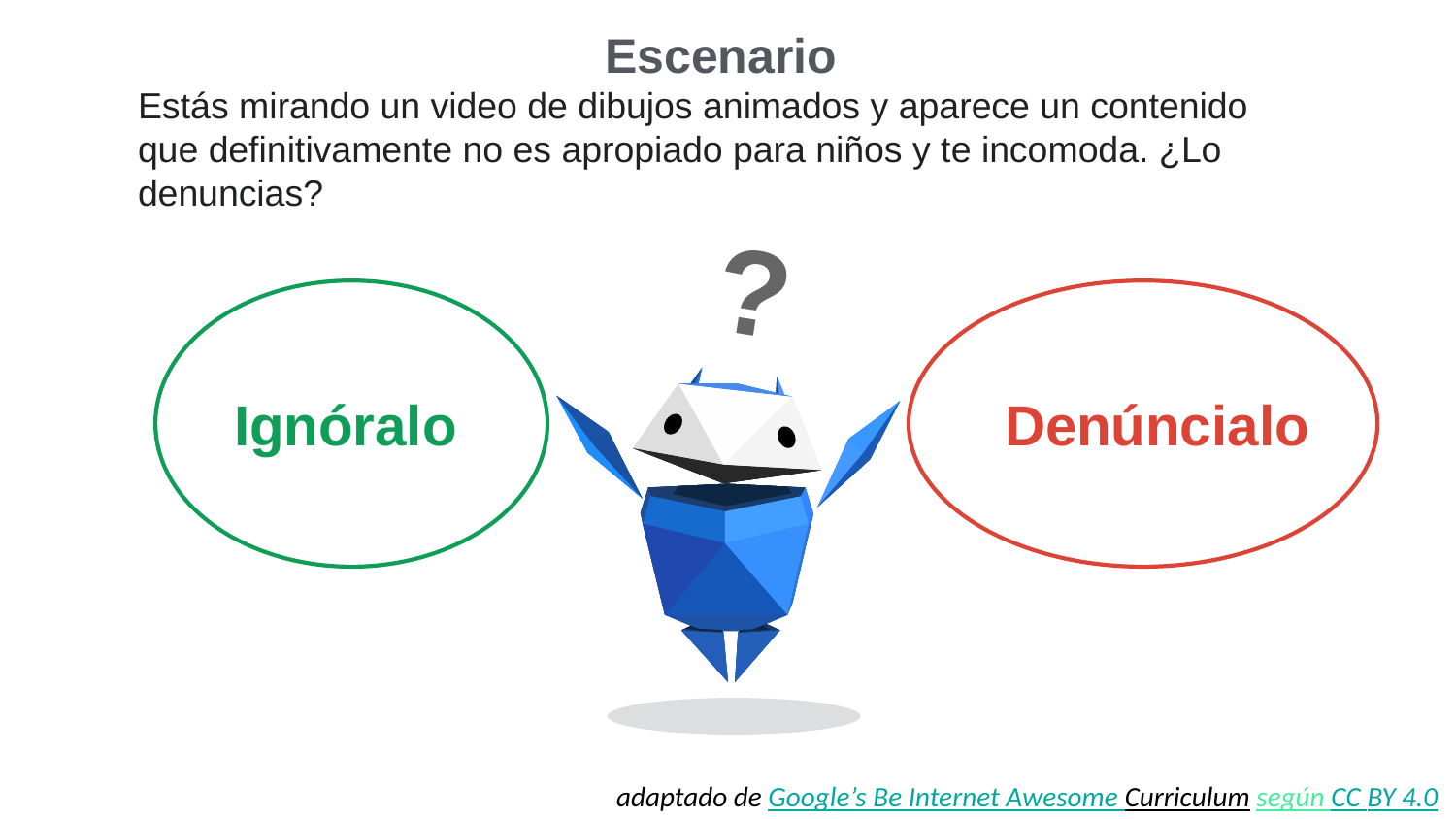

Escenario
Estás mirando un video de dibujos animados y aparece un contenido que definitivamente no es apropiado para niños y te incomoda. ¿Lo denuncias?
?
Ignóralo

Denúncialo

adaptado de Google’s Be Internet Awesome Curriculum según CC BY 4.0